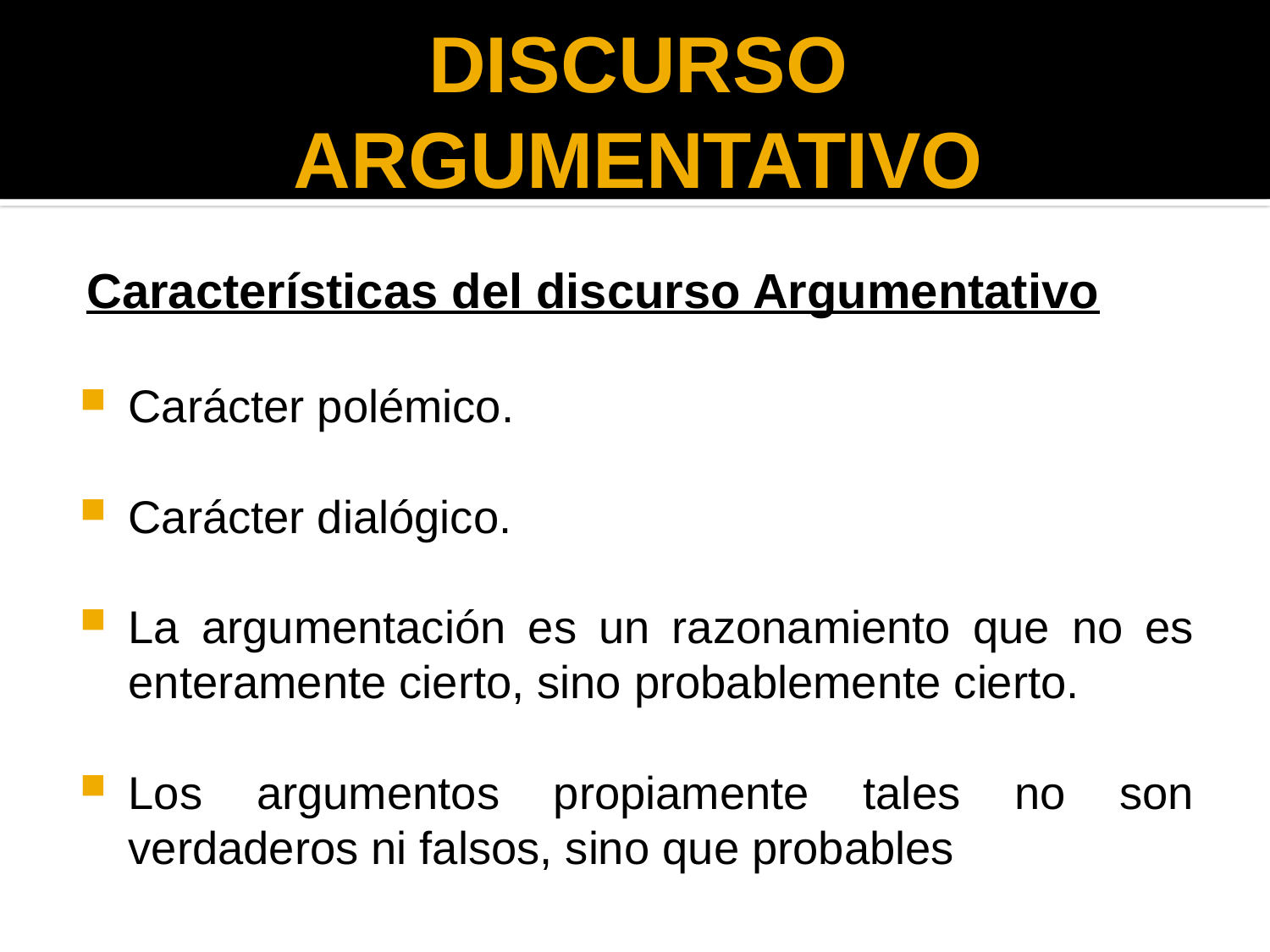

# DISCURSO ARGUMENTATIVO
Características del discurso Argumentativo

Carácter polémico.

Carácter dialógico.

La argumentación es un razonamiento que no es enteramente cierto, sino probablemente cierto.

Los argumentos propiamente tales no son verdaderos ni falsos, sino que probables